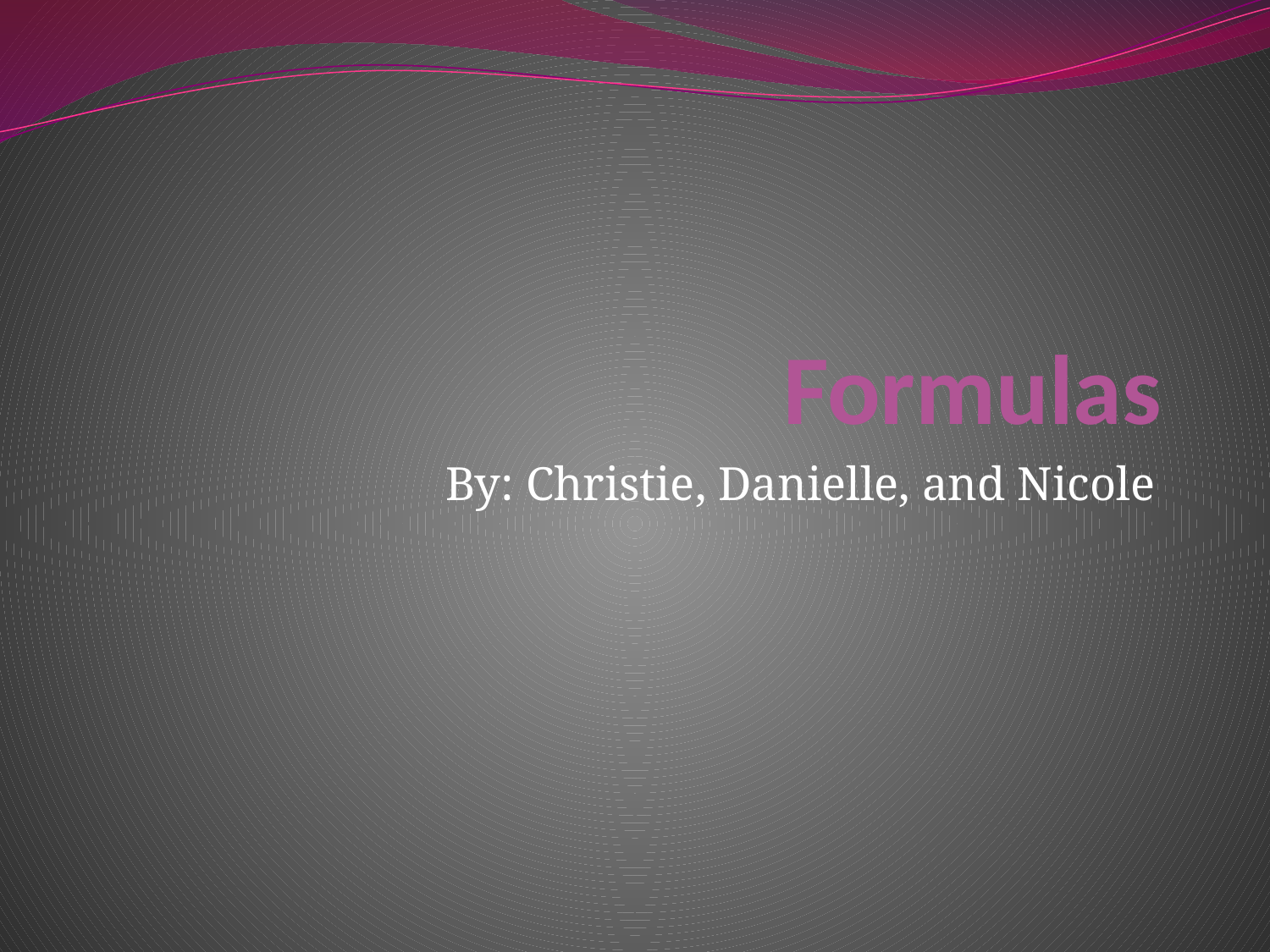

# Formulas
By: Christie, Danielle, and Nicole